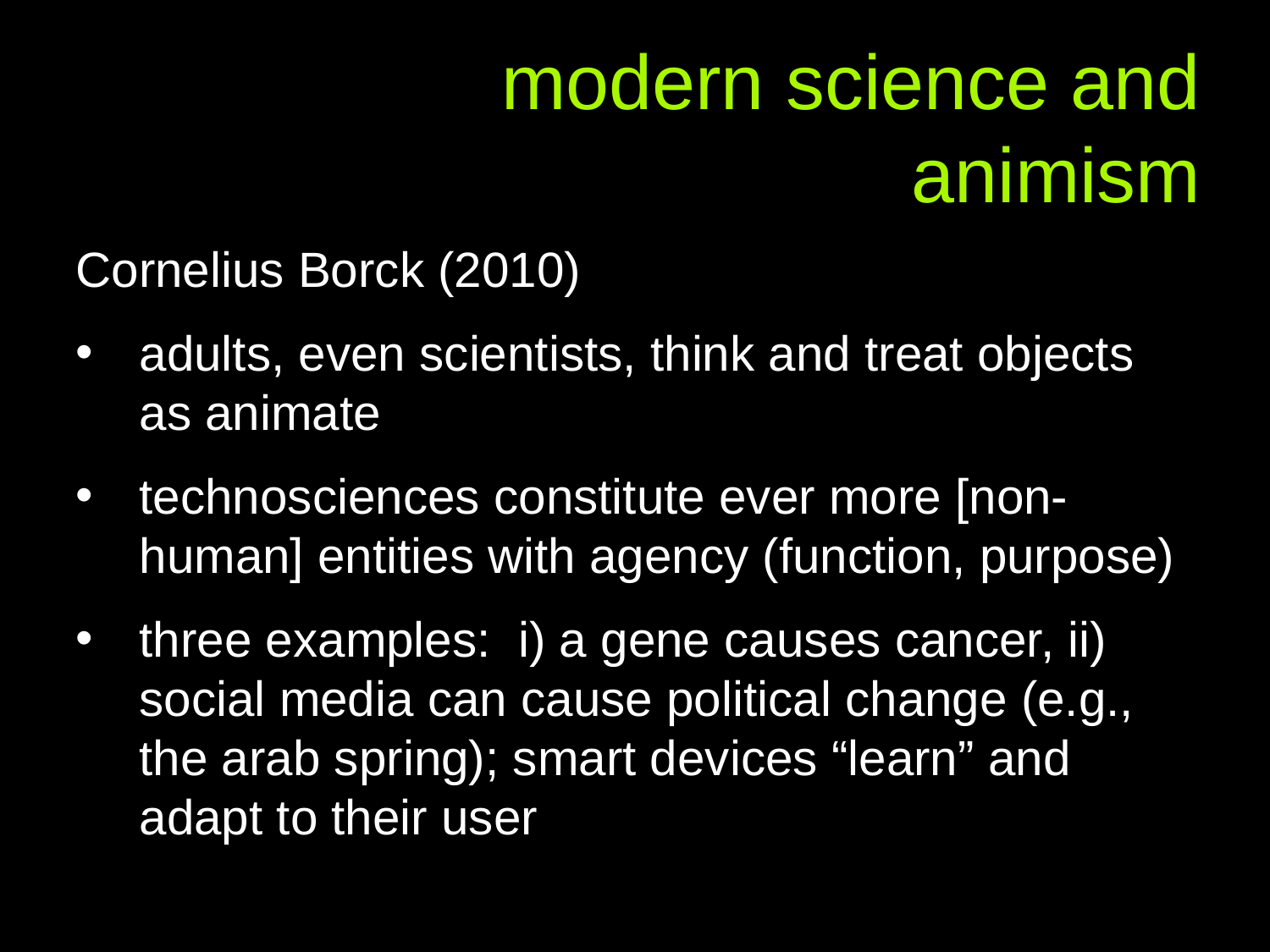

modern science and animism
Cornelius Borck (2010)
adults, even scientists, think and treat objects as animate
technosciences constitute ever more [non-human] entities with agency (function, purpose)
three examples:  i) a gene causes cancer, ii) social media can cause political change (e.g., the arab spring); smart devices “learn” and adapt to their user